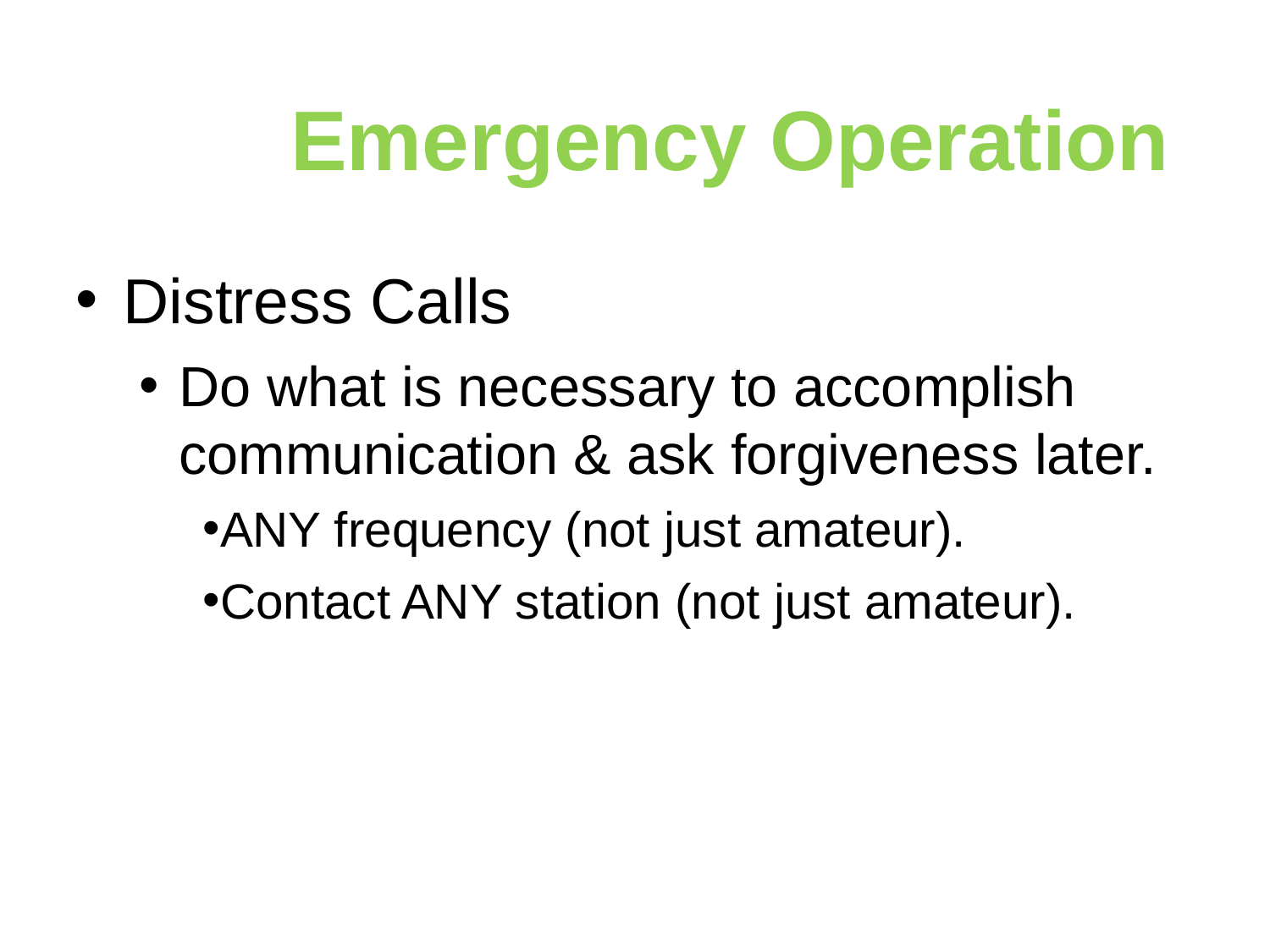

Emergency Operation
Distress Calls
Do what is necessary to accomplish communication & ask forgiveness later.
ANY frequency (not just amateur).
Contact ANY station (not just amateur).